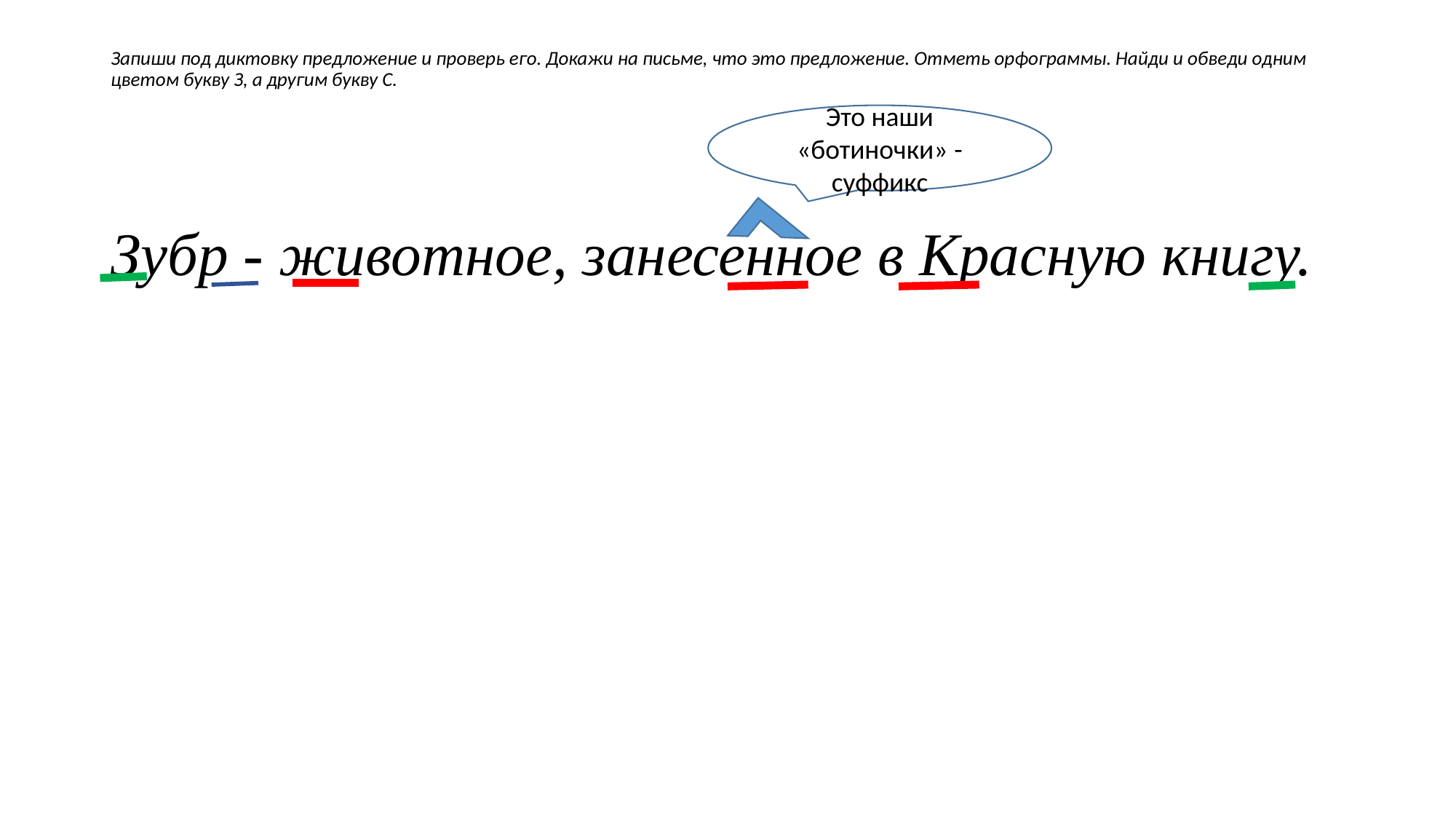

# Запиши под диктовку предложение и проверь его. Докажи на письме, что это предложение. Отметь орфограммы. Найди и обведи одним цветом букву З, а другим букву С.
Это наши «ботиночки» - суффикс

Зубр - животное, занесенное в Красную книгу.